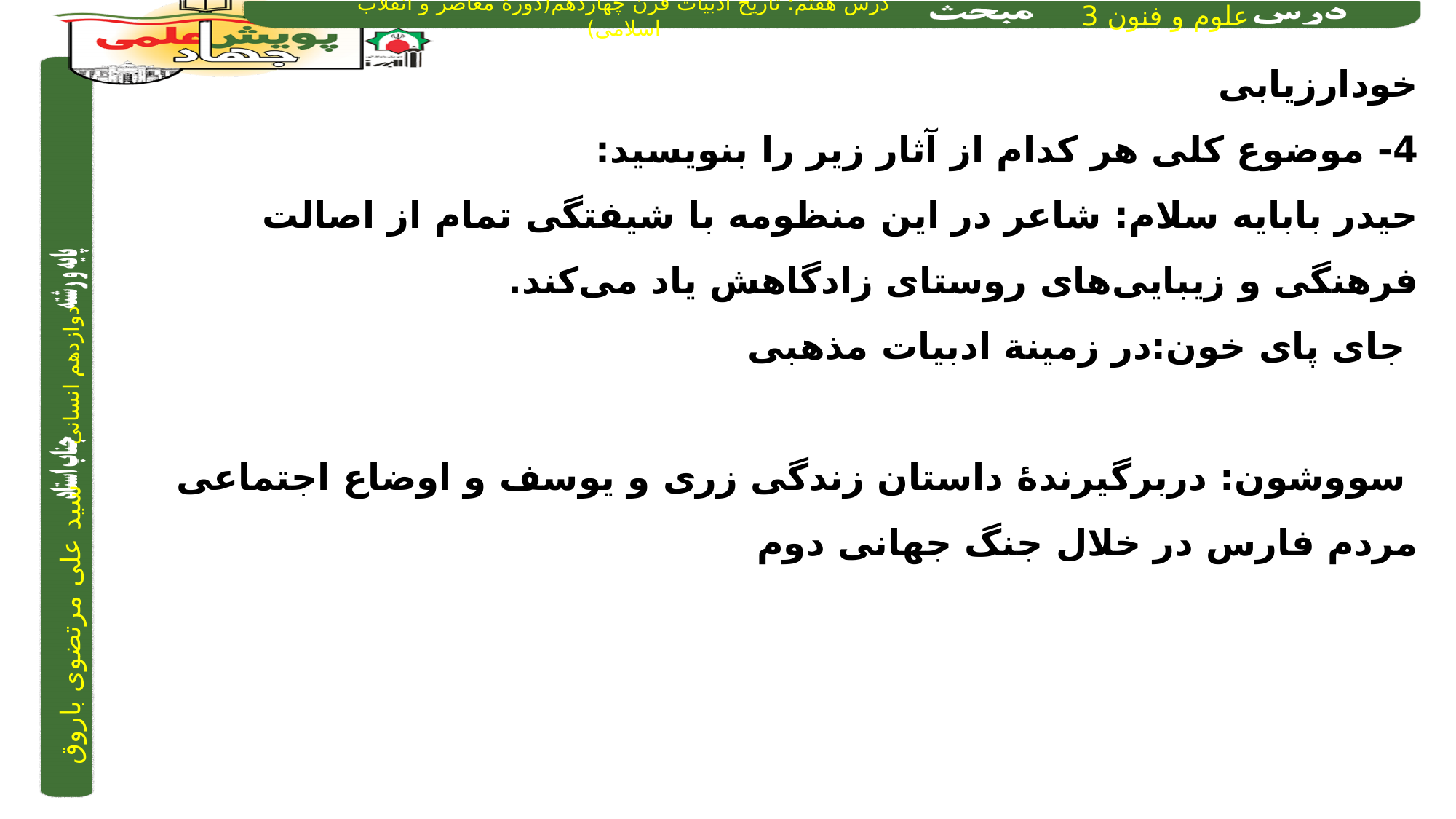

خودارزیابی
4- موضوع کلی هر کدام از آثار زیر را بنویسید:
حیدر بابایه سلام:	 شاعر در این منظومه با شیفتگی تمام از اصالت فرهنگی و زیبایی‌های روستای زادگاهش یاد می‌کند.
 جای پای خون:در زمینة ادبیات مذهبی

 سووشون: دربرگیرندۀ داستان زندگی زری و یوسف و اوضاع اجتماعی مردم فارس در خلال جنگ جهانی دوم